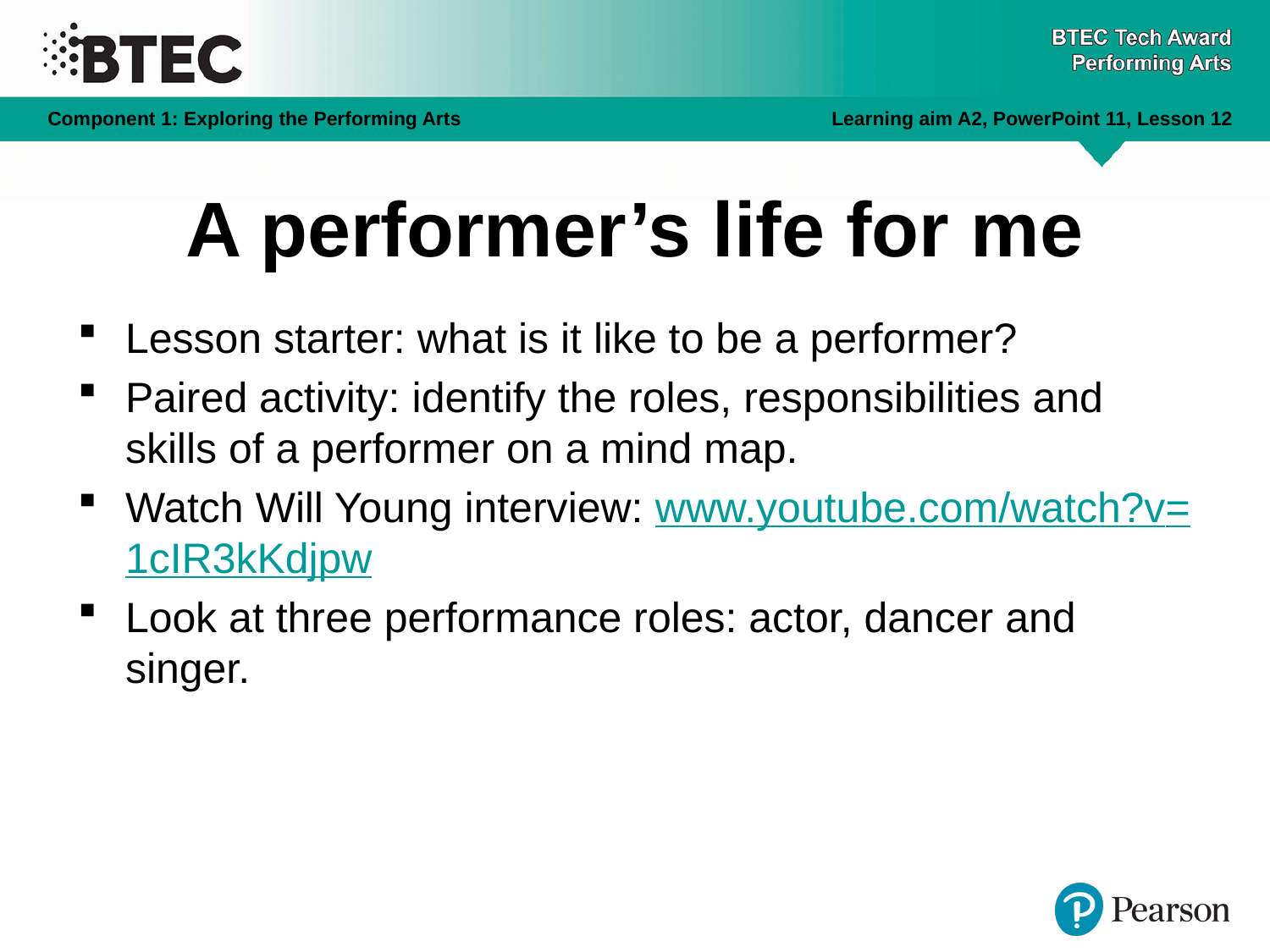

# A performer’s life for me
Lesson starter: what is it like to be a performer?
Paired activity: identify the roles, responsibilities and skills of a performer on a mind map.
Watch Will Young interview: www.youtube.com/watch?v=1cIR3kKdjpw
Look at three performance roles: actor, dancer and singer.